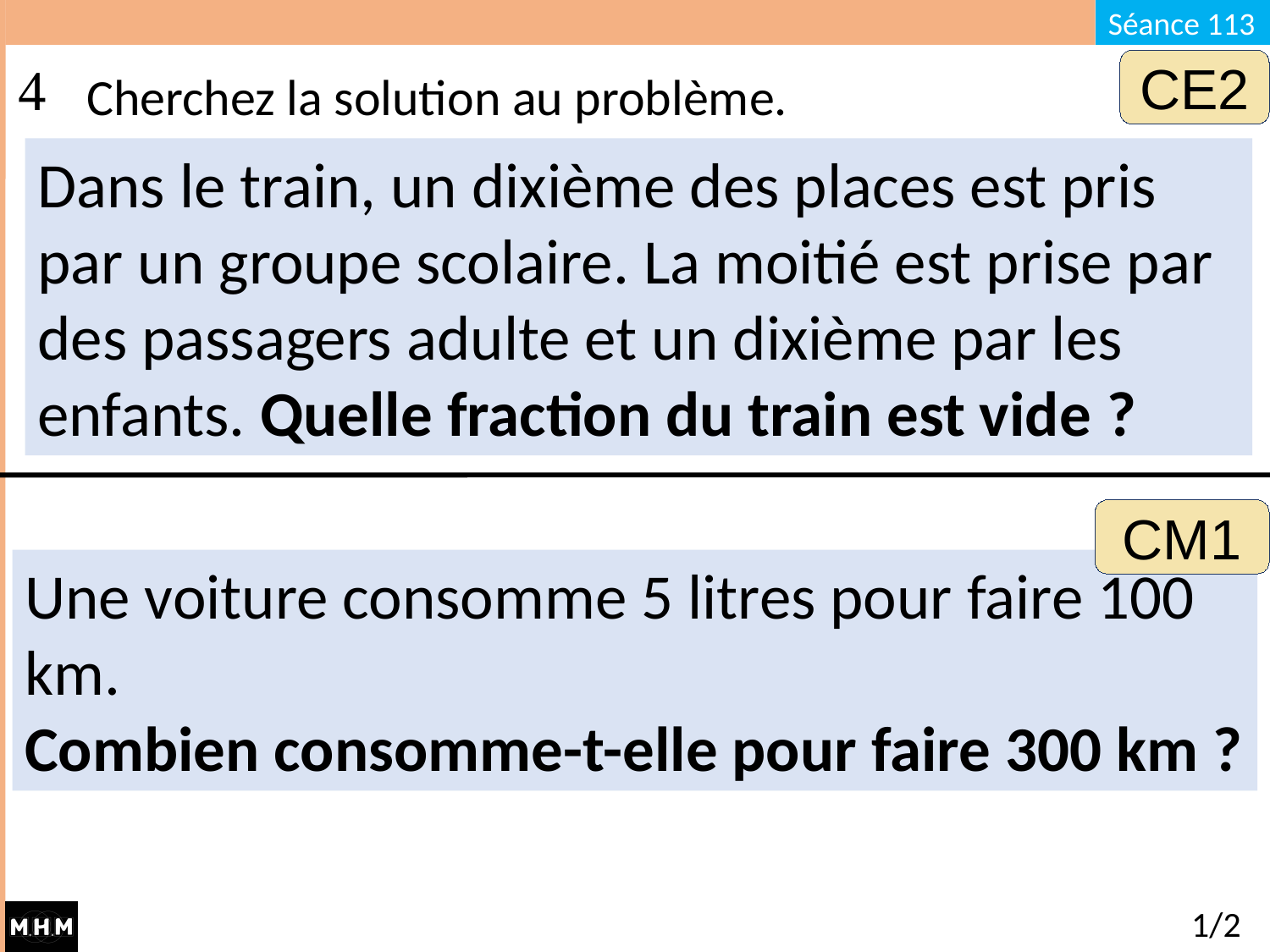

# Cherchez la solution au problème.
CE2
Dans le train, un dixième des places est pris par un groupe scolaire. La moitié est prise par des passagers adulte et un dixième par les enfants. Quelle fraction du train est vide ?

CM1
Une voiture consomme 5 litres pour faire 100 km.
Combien consomme-t-elle pour faire 300 km ?
1/2